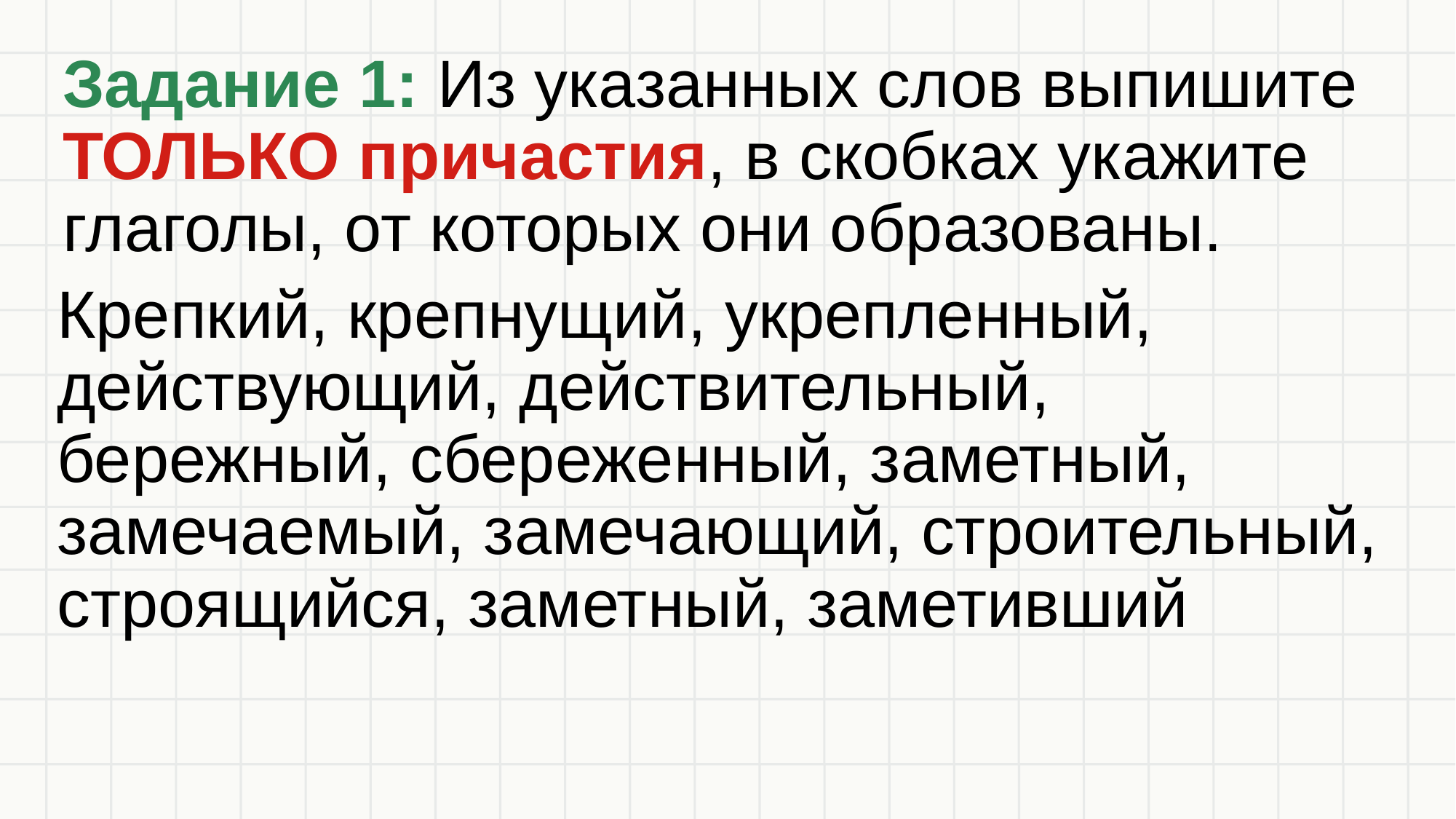

Задание 1: Из указанных слов выпишите ТОЛЬКО причастия, в скобках укажите глаголы, от которых они образованы.
Крепкий, крепнущий, укрепленный, действующий, действительный, бережный, сбереженный, заметный, замечаемый, замечающий, строительный, строящийся, заметный, заметивший